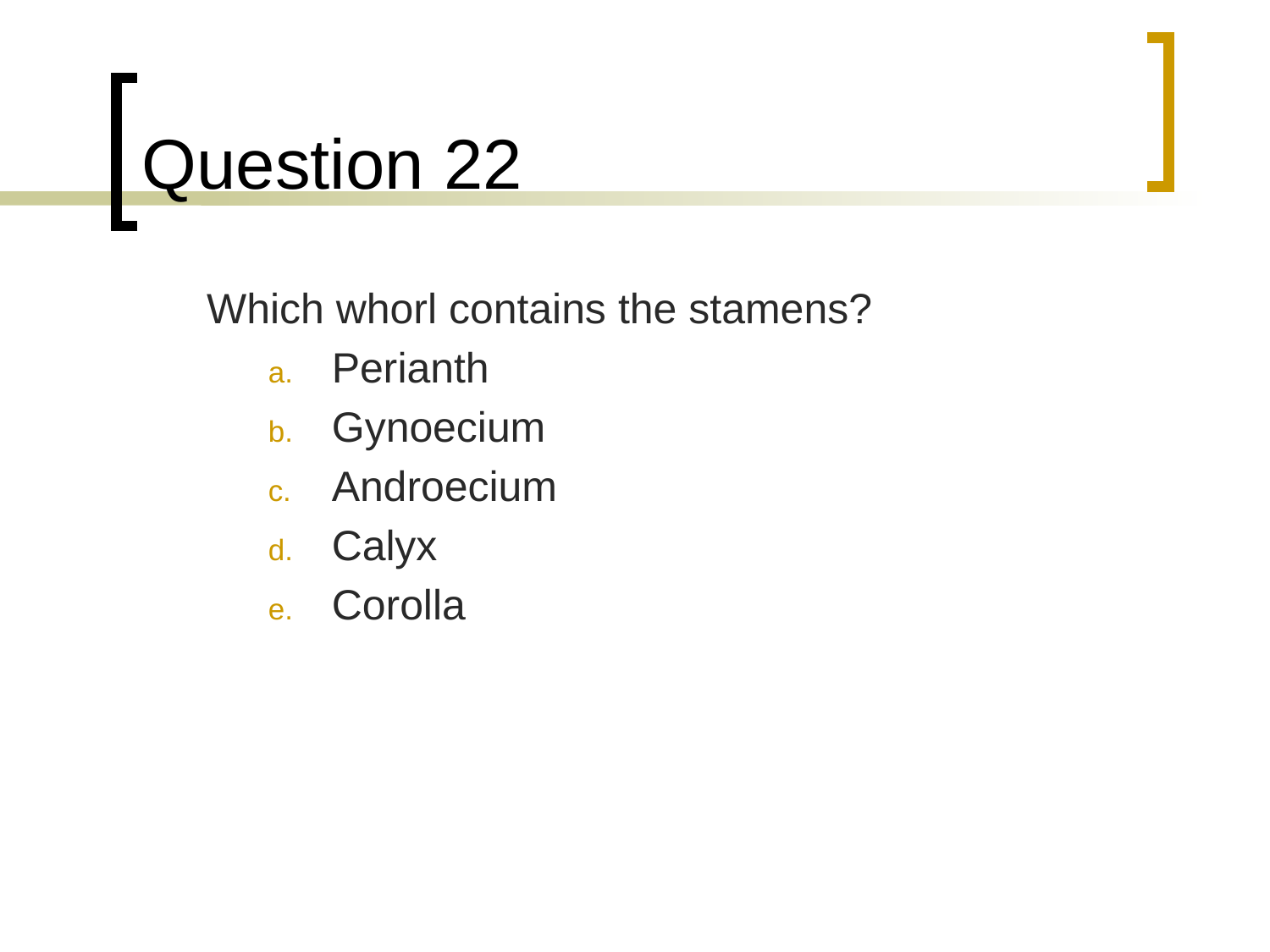

# Question 22
	Which whorl contains the stamens?
Perianth
Gynoecium
Androecium
Calyx
Corolla